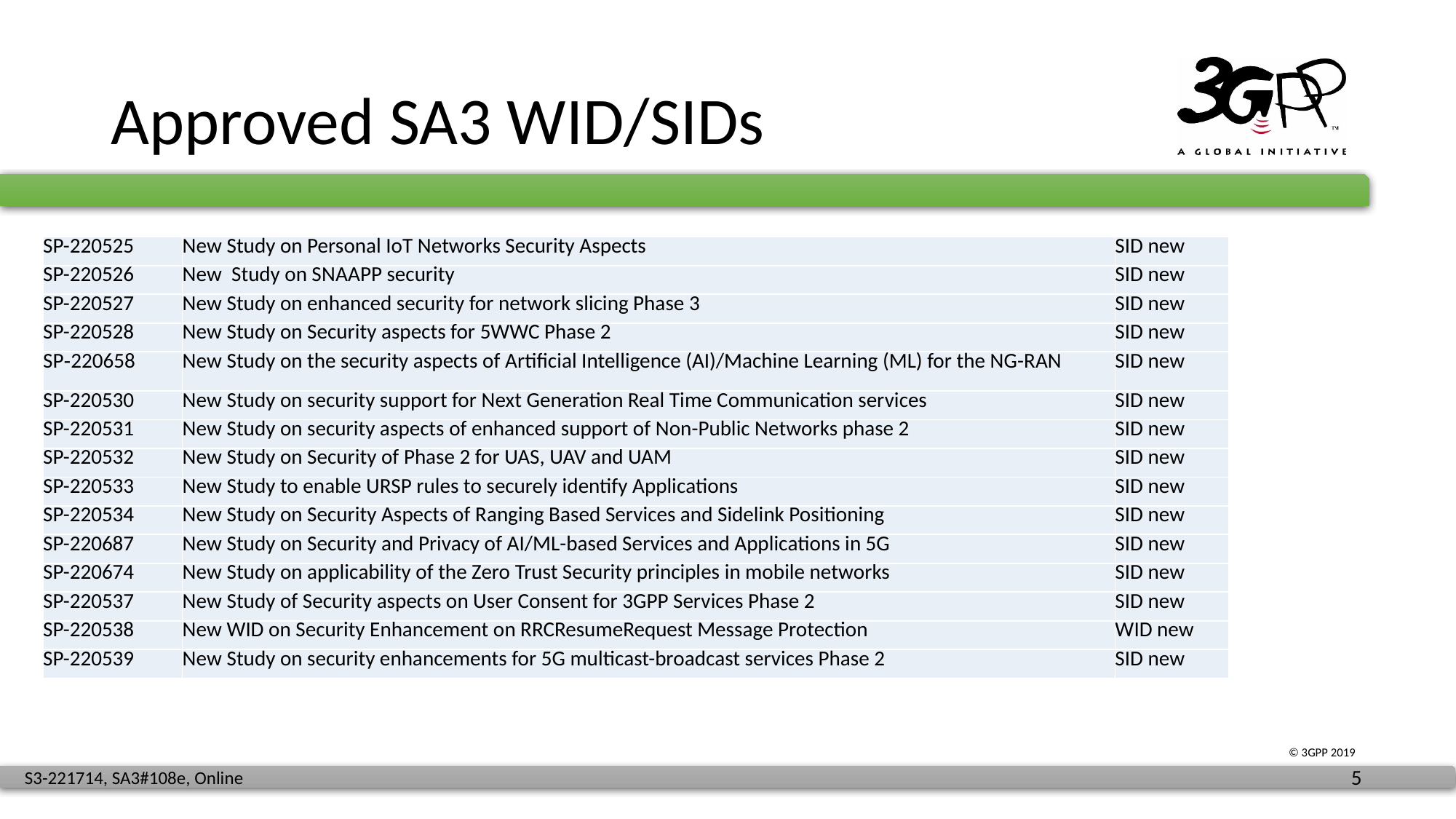

# Approved SA3 WID/SIDs
| SP-220525 | New Study on Personal IoT Networks Security Aspects | SID new |
| --- | --- | --- |
| SP-220526 | New Study on SNAAPP security | SID new |
| SP-220527 | New Study on enhanced security for network slicing Phase 3 | SID new |
| SP-220528 | New Study on Security aspects for 5WWC Phase 2 | SID new |
| SP‑220658 | New Study on the security aspects of Artificial Intelligence (AI)/Machine Learning (ML) for the NG-RAN | SID new |
| SP-220530 | New Study on security support for Next Generation Real Time Communication services | SID new |
| SP-220531 | New Study on security aspects of enhanced support of Non-Public Networks phase 2 | SID new |
| SP-220532 | New Study on Security of Phase 2 for UAS, UAV and UAM | SID new |
| SP-220533 | New Study to enable URSP rules to securely identify Applications | SID new |
| SP-220534 | New Study on Security Aspects of Ranging Based Services and Sidelink Positioning | SID new |
| SP-220687 | New Study on Security and Privacy of AI/ML-based Services and Applications in 5G | SID new |
| SP-220674 | New Study on applicability of the Zero Trust Security principles in mobile networks | SID new |
| SP-220537 | New Study of Security aspects on User Consent for 3GPP Services Phase 2 | SID new |
| SP-220538 | New WID on Security Enhancement on RRCResumeRequest Message Protection | WID new |
| SP-220539 | New Study on security enhancements for 5G multicast-broadcast services Phase 2 | SID new |